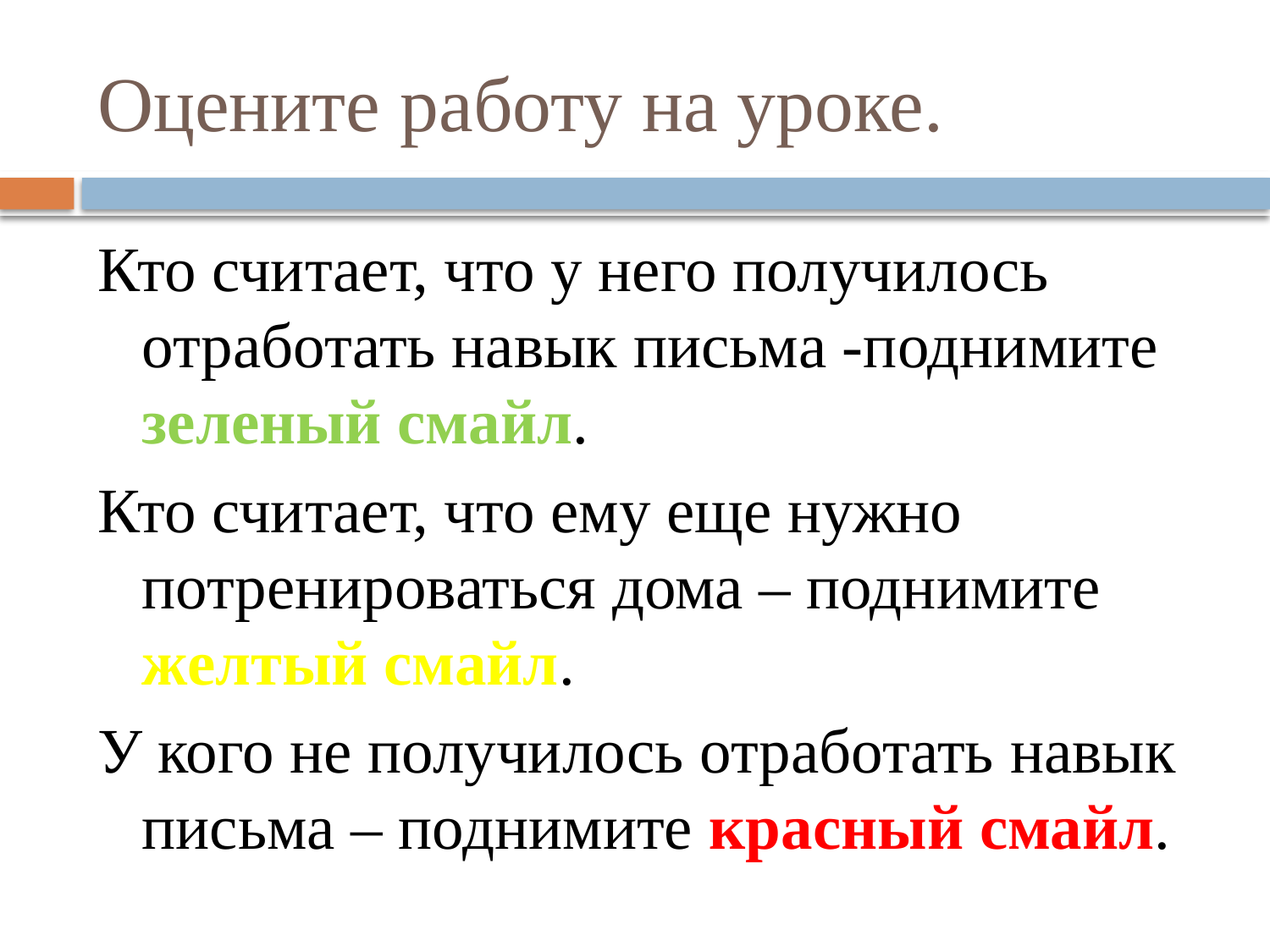

# Оцените работу на уроке.
Кто считает, что у него получилось отработать навык письма -поднимите зеленый смайл.
Кто считает, что ему еще нужно потренироваться дома – поднимите желтый смайл.
У кого не получилось отработать навык письма – поднимите красный смайл.